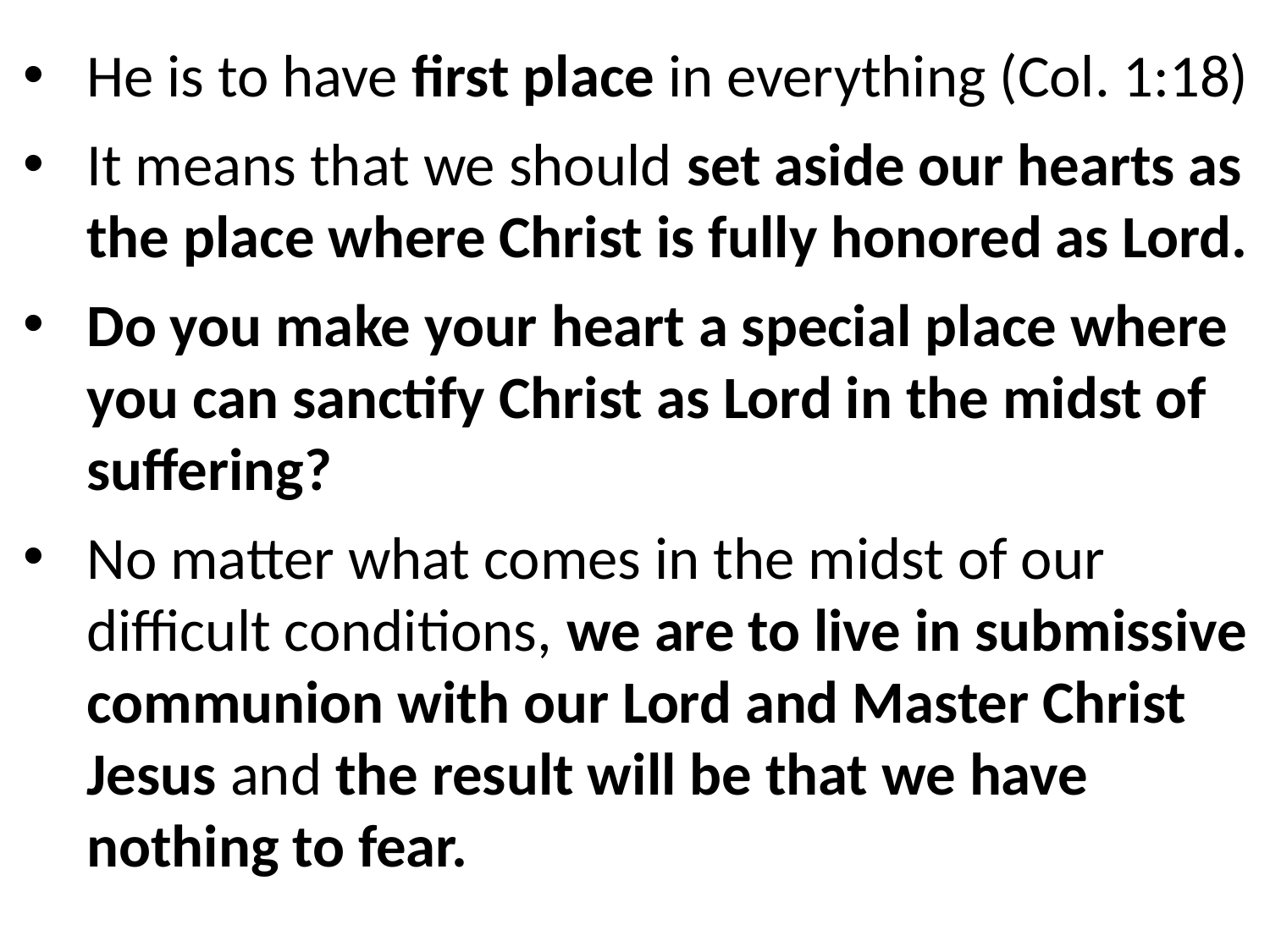

He is to have first place in everything (Col. 1:18)

It means that we should set aside our hearts as the place where Christ is fully honored as Lord.

Do you make your heart a special place where you can sanctify Christ as Lord in the midst of suffering?

No matter what comes in the midst of our difficult conditions, we are to live in submissive communion with our Lord and Master Christ Jesus and the result will be that we have nothing to fear.